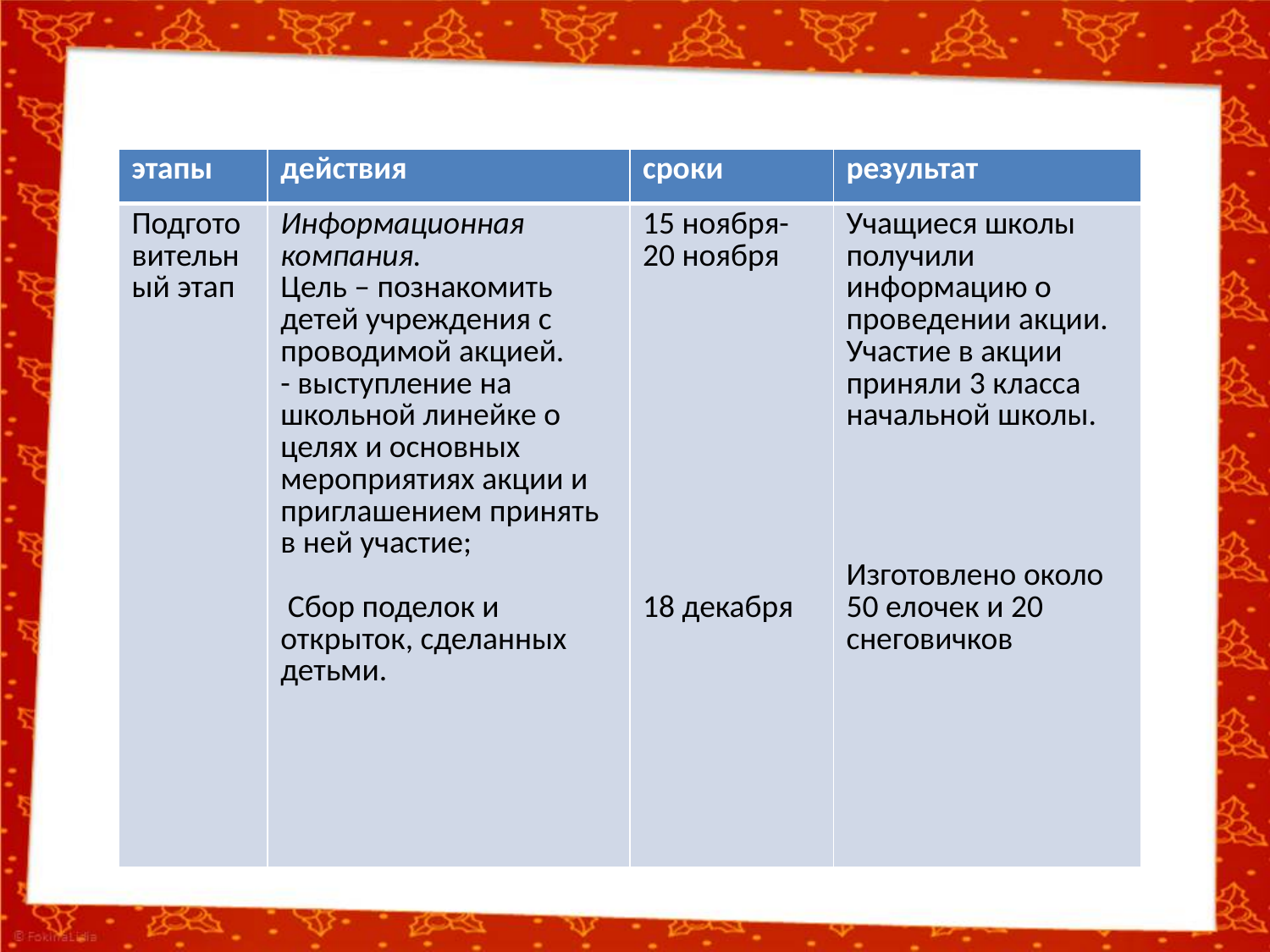

#
| этапы | действия | сроки | результат |
| --- | --- | --- | --- |
| Подготовительный этап | Информационная компания. Цель – познакомить детей учреждения с проводимой акцией. - выступление на школьной линейке о целях и основных мероприятиях акции и приглашением принять в ней участие;    Сбор поделок и открыток, сделанных детьми. | 15 ноября-20 ноября                     18 декабря | Учащиеся школы получили информацию о проведении акции. Участие в акции приняли 3 класса начальной школы.         Изготовлено около 50 елочек и 20 снеговичков |